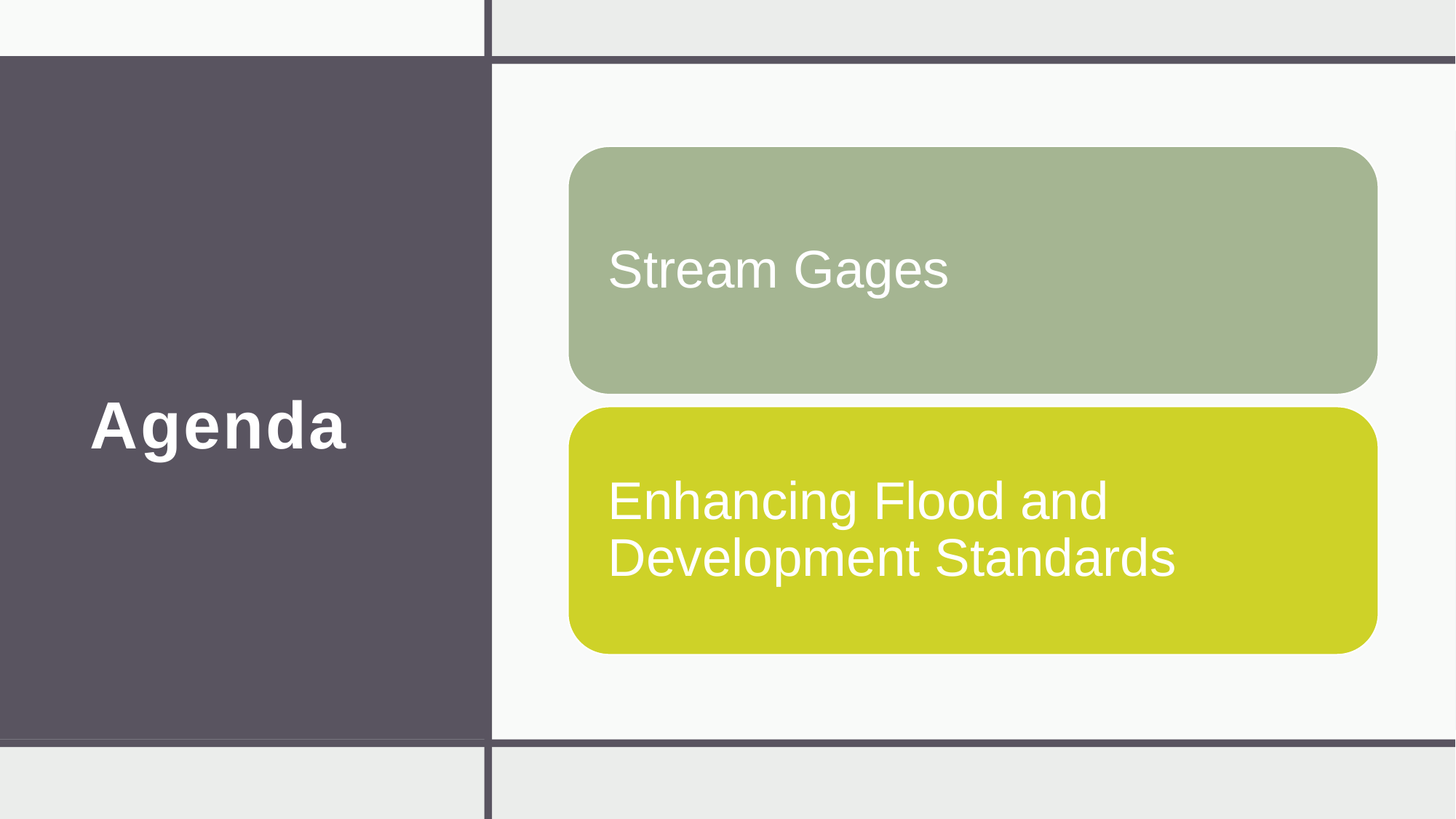

Stream Gages
Enhancing Flood and Development Standards
# Agenda